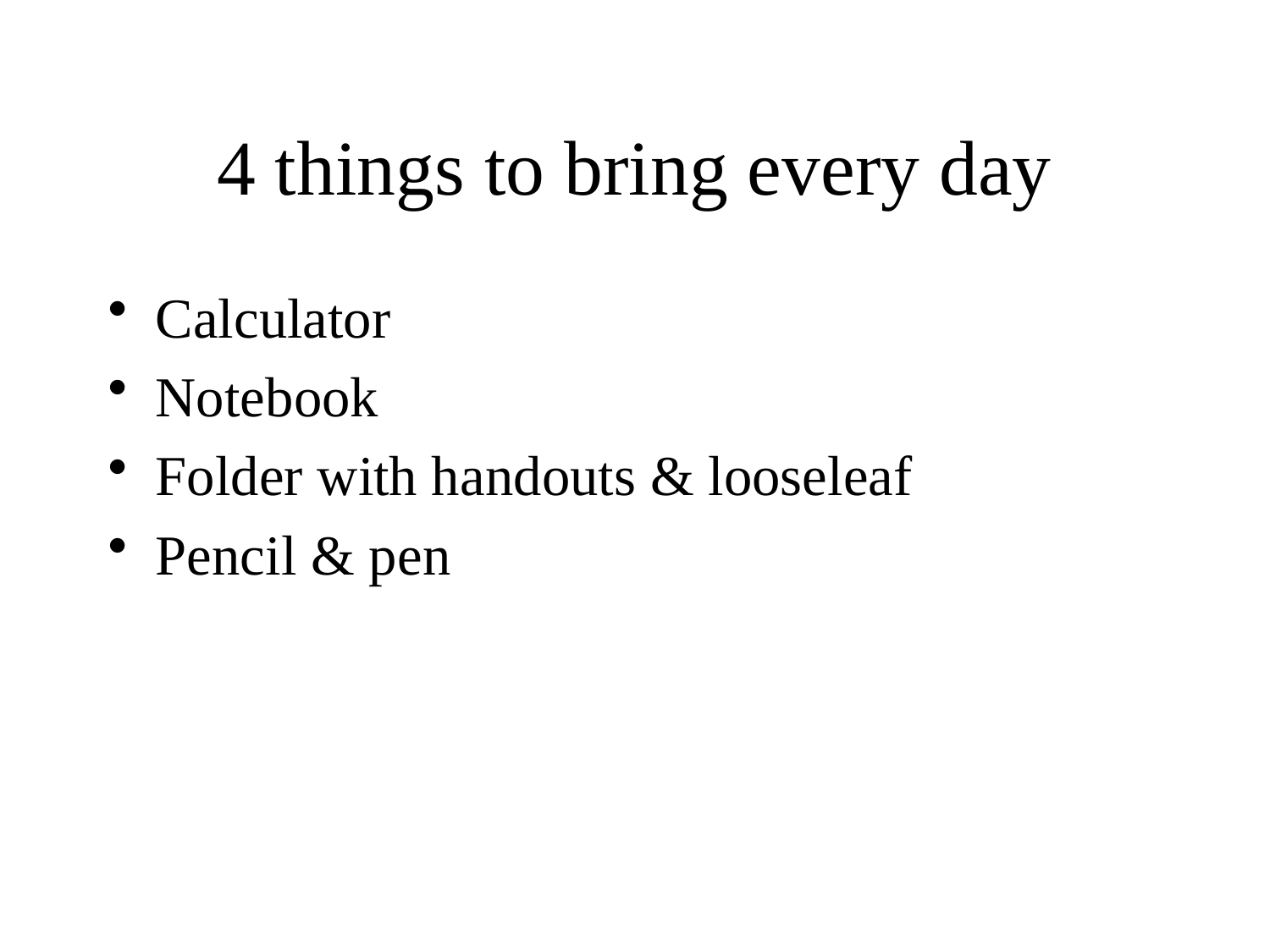

# 4 things to bring every day
Calculator
Notebook
Folder with handouts & looseleaf
Pencil & pen